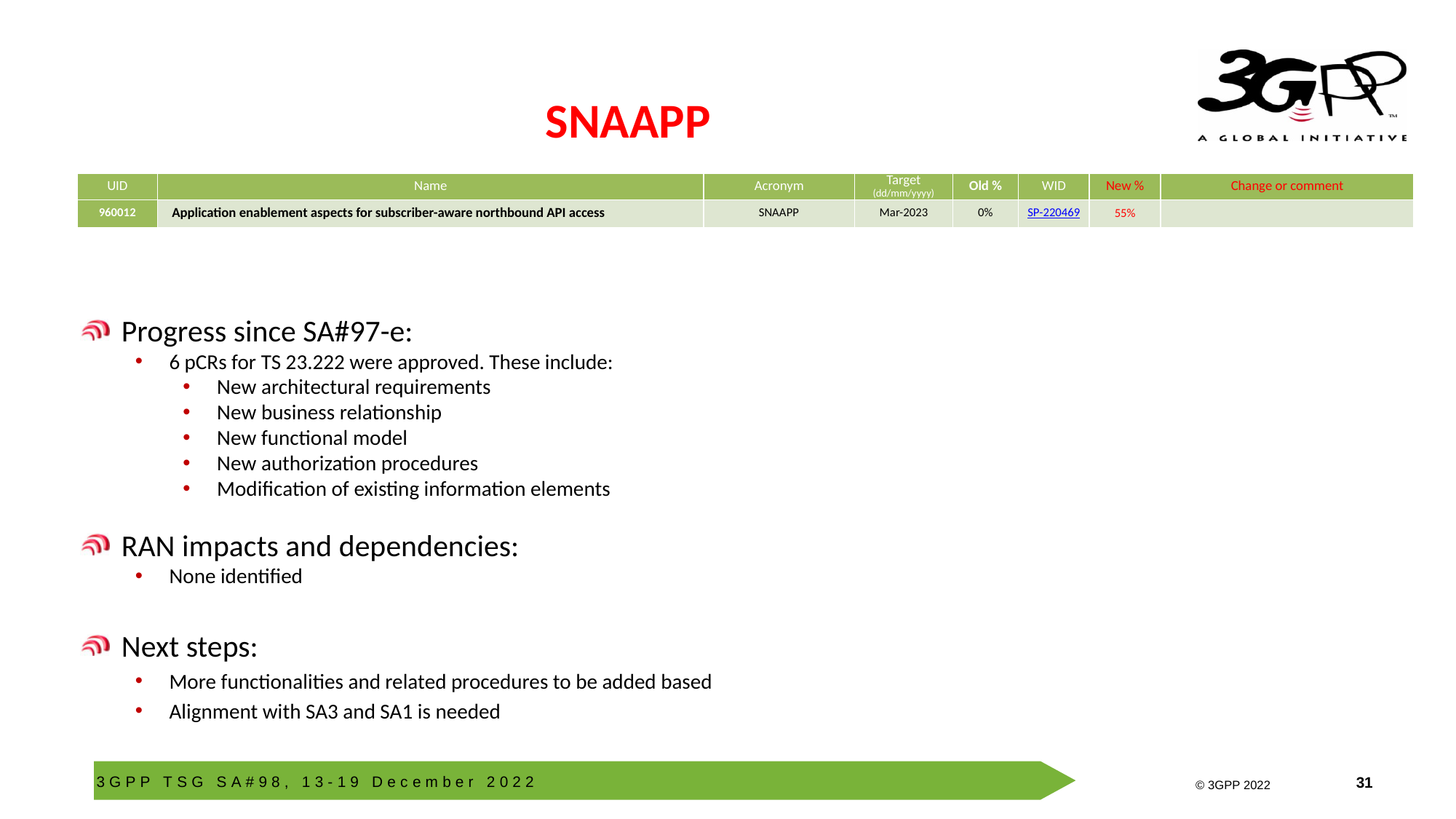

# SNAAPP
| UID | Name | Acronym | Target (dd/mm/yyyy) | Old % | WID | New % | Change or comment |
| --- | --- | --- | --- | --- | --- | --- | --- |
| 960012 | Application enablement aspects for subscriber-aware northbound API access | SNAAPP | Mar-2023 | 0% | SP-220469 | 55% |  |
Progress since SA#97-e:
6 pCRs for TS 23.222 were approved. These include:
New architectural requirements
New business relationship
New functional model
New authorization procedures
Modification of existing information elements

RAN impacts and dependencies:
None identified

Next steps:
More functionalities and related procedures to be added based
Alignment with SA3 and SA1 is needed